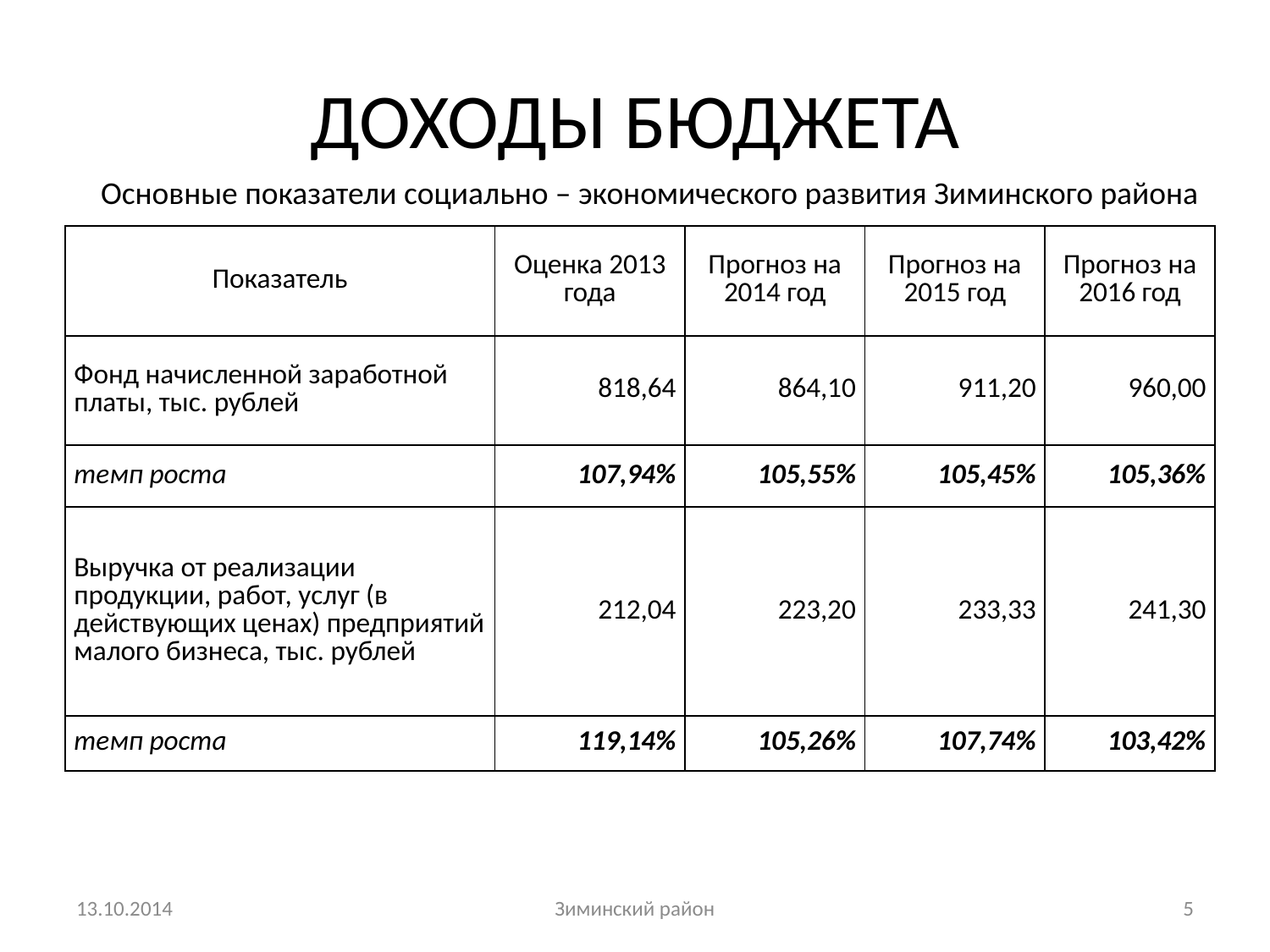

# ДОХОДЫ БЮДЖЕТА
Основные показатели социально – экономического развития Зиминского района
| Показатель | Оценка 2013 года | Прогноз на 2014 год | Прогноз на 2015 год | Прогноз на 2016 год |
| --- | --- | --- | --- | --- |
| Фонд начисленной заработной платы, тыс. рублей | 818,64 | 864,10 | 911,20 | 960,00 |
| темп роста | 107,94% | 105,55% | 105,45% | 105,36% |
| Выручка от реализации продукции, работ, услуг (в действующих ценах) предприятий малого бизнеса, тыс. рублей | 212,04 | 223,20 | 233,33 | 241,30 |
| темп роста | 119,14% | 105,26% | 107,74% | 103,42% |
13.10.2014
Зиминский район
5